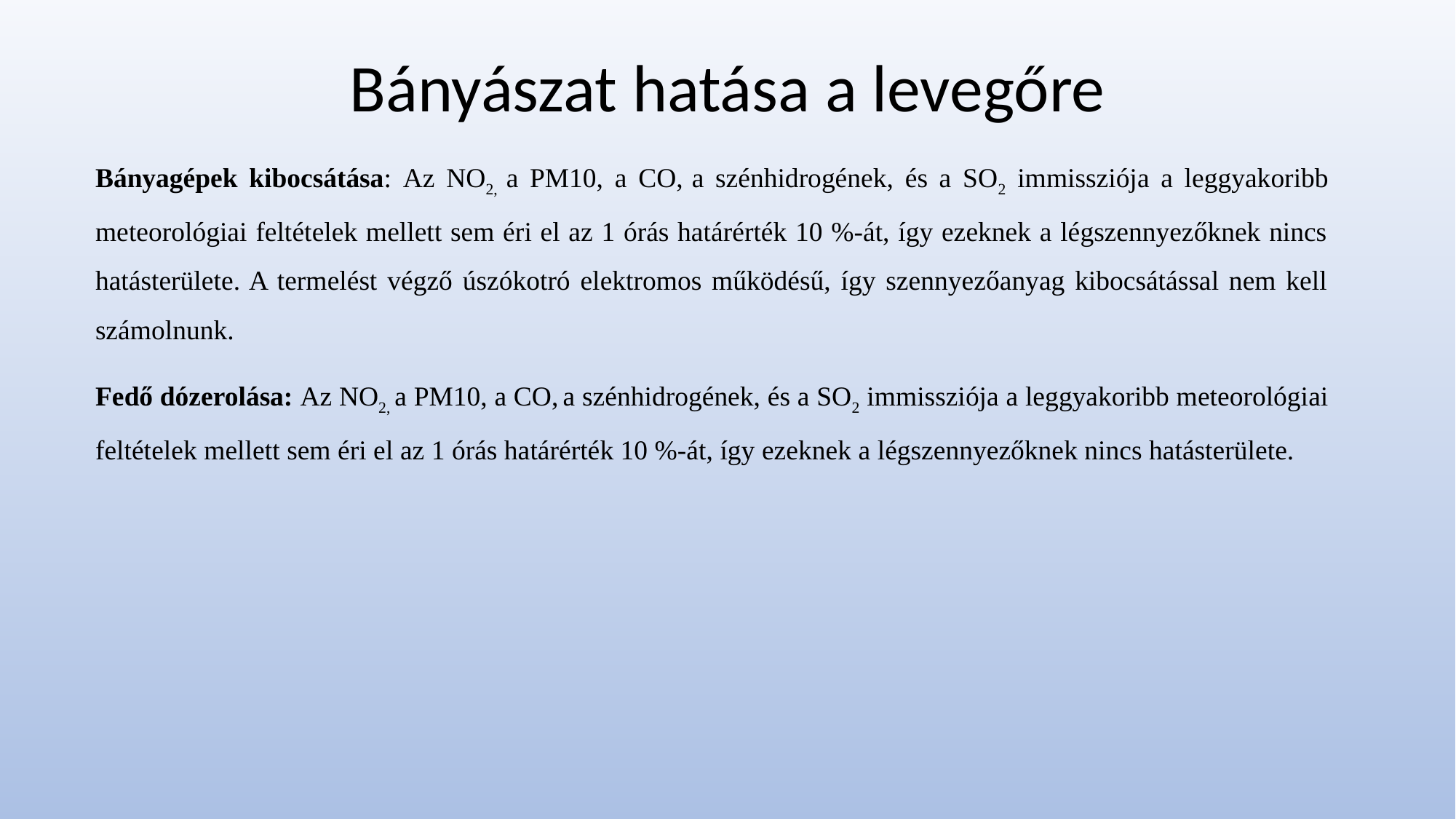

Bányászat hatása a levegőre
Bányagépek kibocsátása: Az NO2, a PM10, a CO, a szénhidrogének, és a SO2 immissziója a leggyakoribb meteorológiai feltételek mellett sem éri el az 1 órás határérték 10 %-át, így ezeknek a légszennyezőknek nincs hatásterülete. A termelést végző úszókotró elektromos működésű, így szennyezőanyag kibocsátással nem kell számolnunk.
Fedő dózerolása: Az NO2, a PM10, a CO, a szénhidrogének, és a SO2 immissziója a leggyakoribb meteorológiai feltételek mellett sem éri el az 1 órás határérték 10 %-át, így ezeknek a légszennyezőknek nincs hatásterülete.